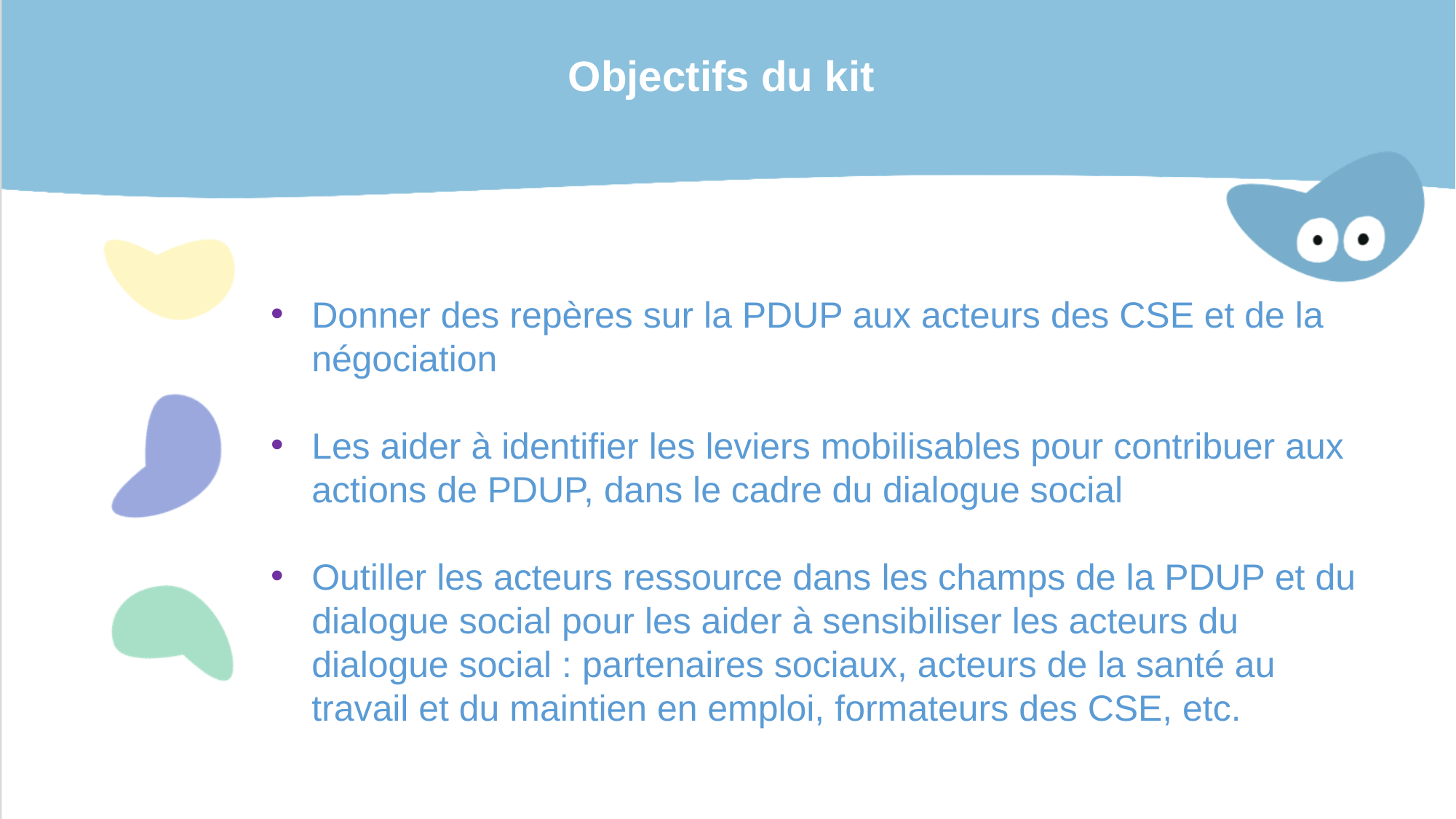

Objectifs du kit
Donner des repères sur la PDUP aux acteurs des CSE et de la négociation

Les aider à identifier les leviers mobilisables pour contribuer aux actions de PDUP, dans le cadre du dialogue social

Outiller les acteurs ressource dans les champs de la PDUP et du dialogue social pour les aider à sensibiliser les acteurs du dialogue social : partenaires sociaux, acteurs de la santé au travail et du maintien en emploi, formateurs des CSE, etc.